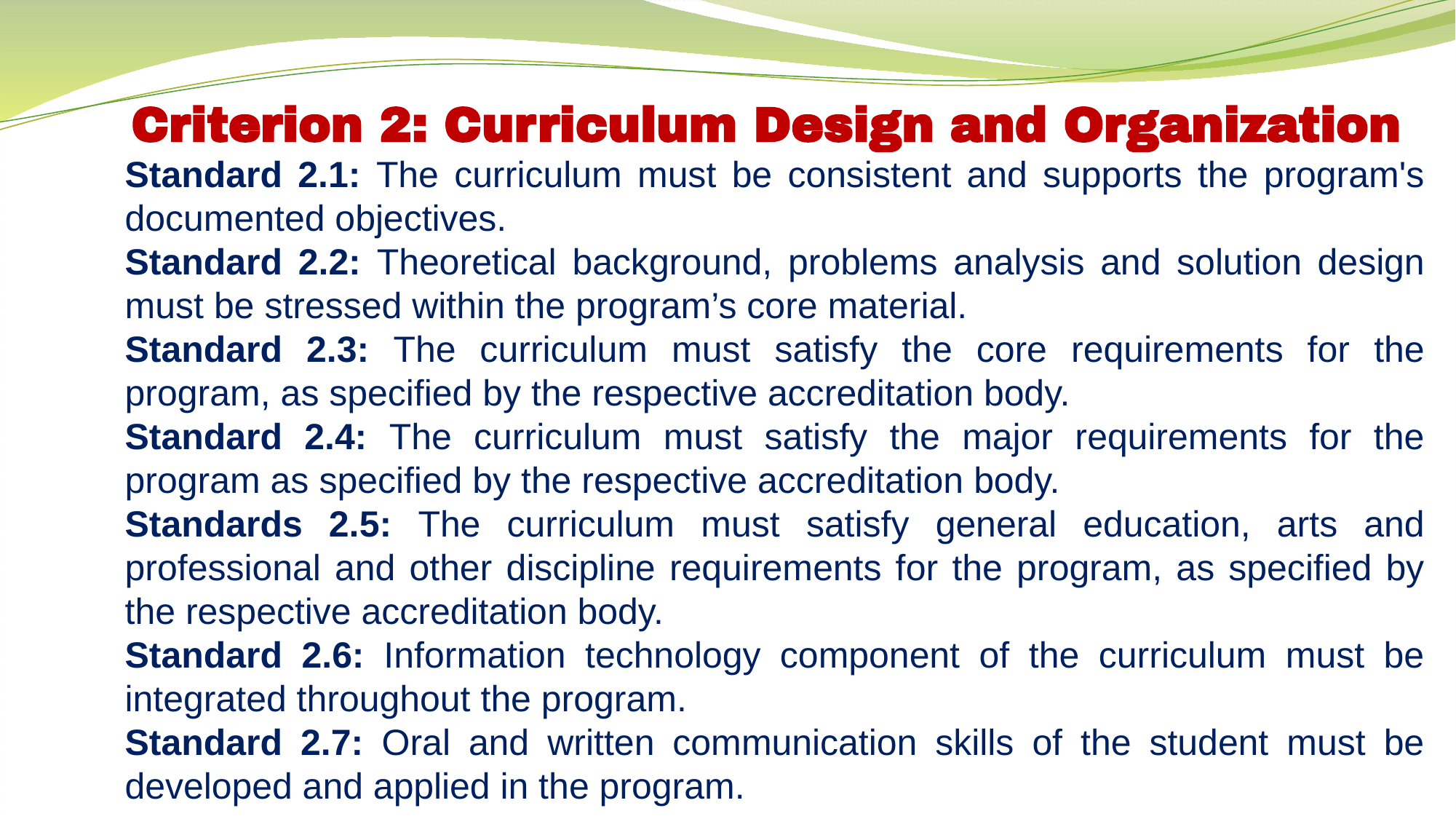

Criterion 2: Curriculum Design and Organization
Standard 2.1: The curriculum must be consistent and supports the program's documented objectives.
Standard 2.2: Theoretical background, problems analysis and solution design must be stressed within the program’s core material.
Standard 2.3: The curriculum must satisfy the core requirements for the program, as specified by the respective accreditation body.
Standard 2.4: The curriculum must satisfy the major requirements for the program as specified by the respective accreditation body.
Standards 2.5: The curriculum must satisfy general education, arts and professional and other discipline requirements for the program, as specified by the respective accreditation body.
Standard 2.6: Information technology component of the curriculum must be integrated throughout the program.
Standard 2.7: Oral and written communication skills of the student must be developed and applied in the program.